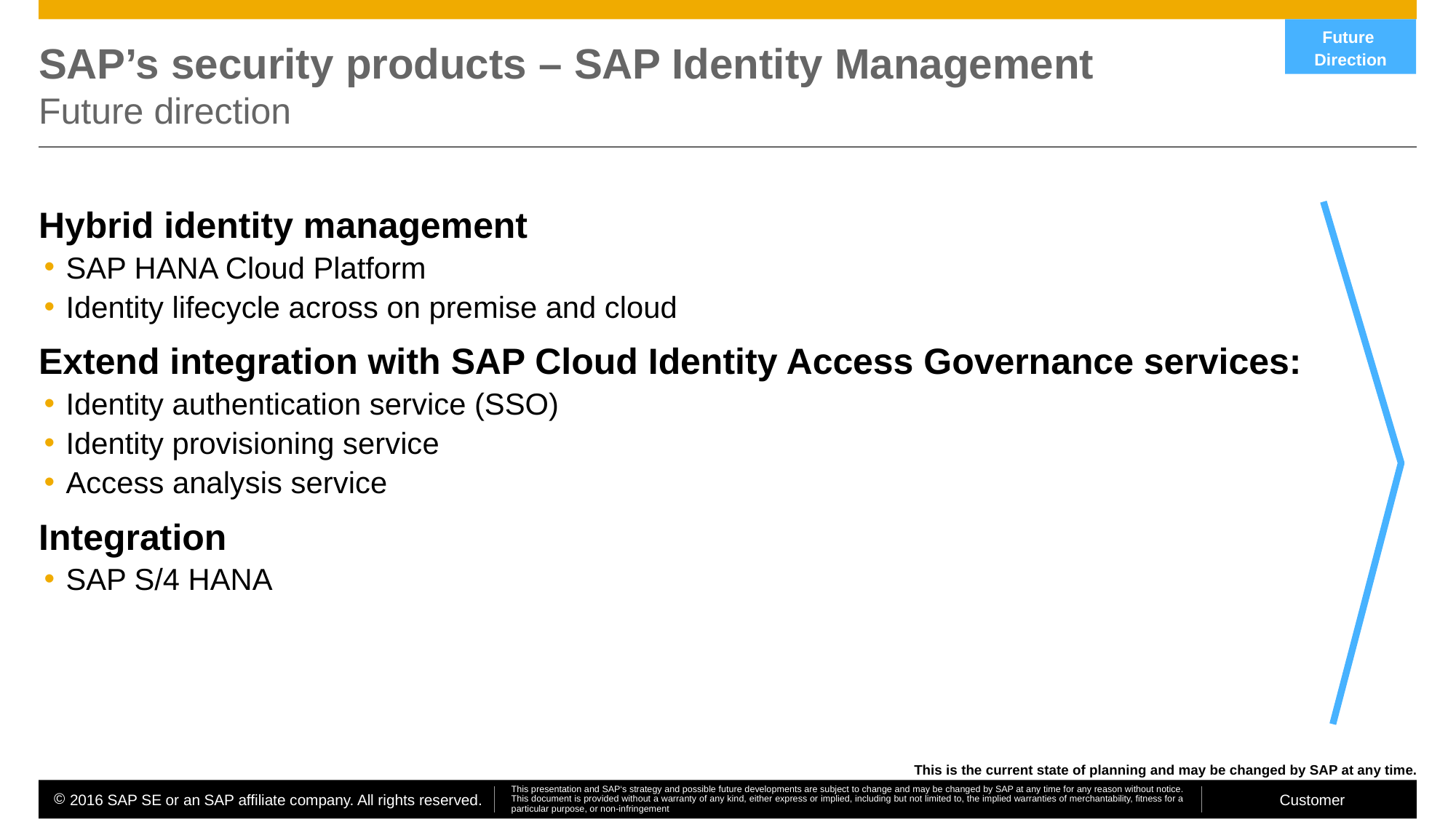

Future
Direction
# SAP’s security products – SAP Identity Management Future direction
Hybrid identity management
SAP HANA Cloud Platform
Identity lifecycle across on premise and cloud
Extend integration with SAP Cloud Identity Access Governance services:
Identity authentication service (SSO)
Identity provisioning service
Access analysis service
Integration
SAP S/4 HANA
This is the current state of planning and may be changed by SAP at any time.